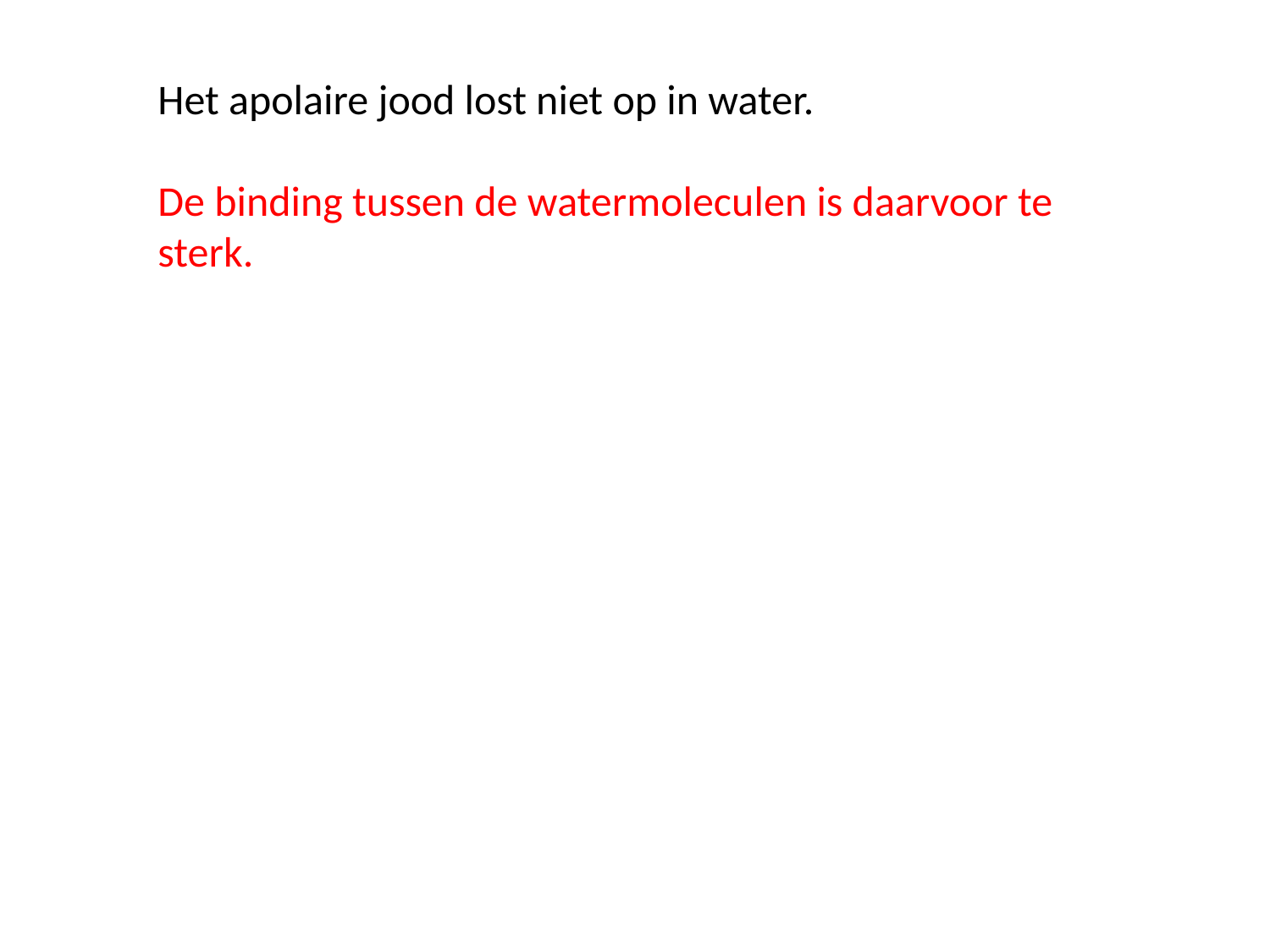

Het apolaire jood lost niet op in water.

De binding tussen de watermoleculen is daarvoor te sterk.